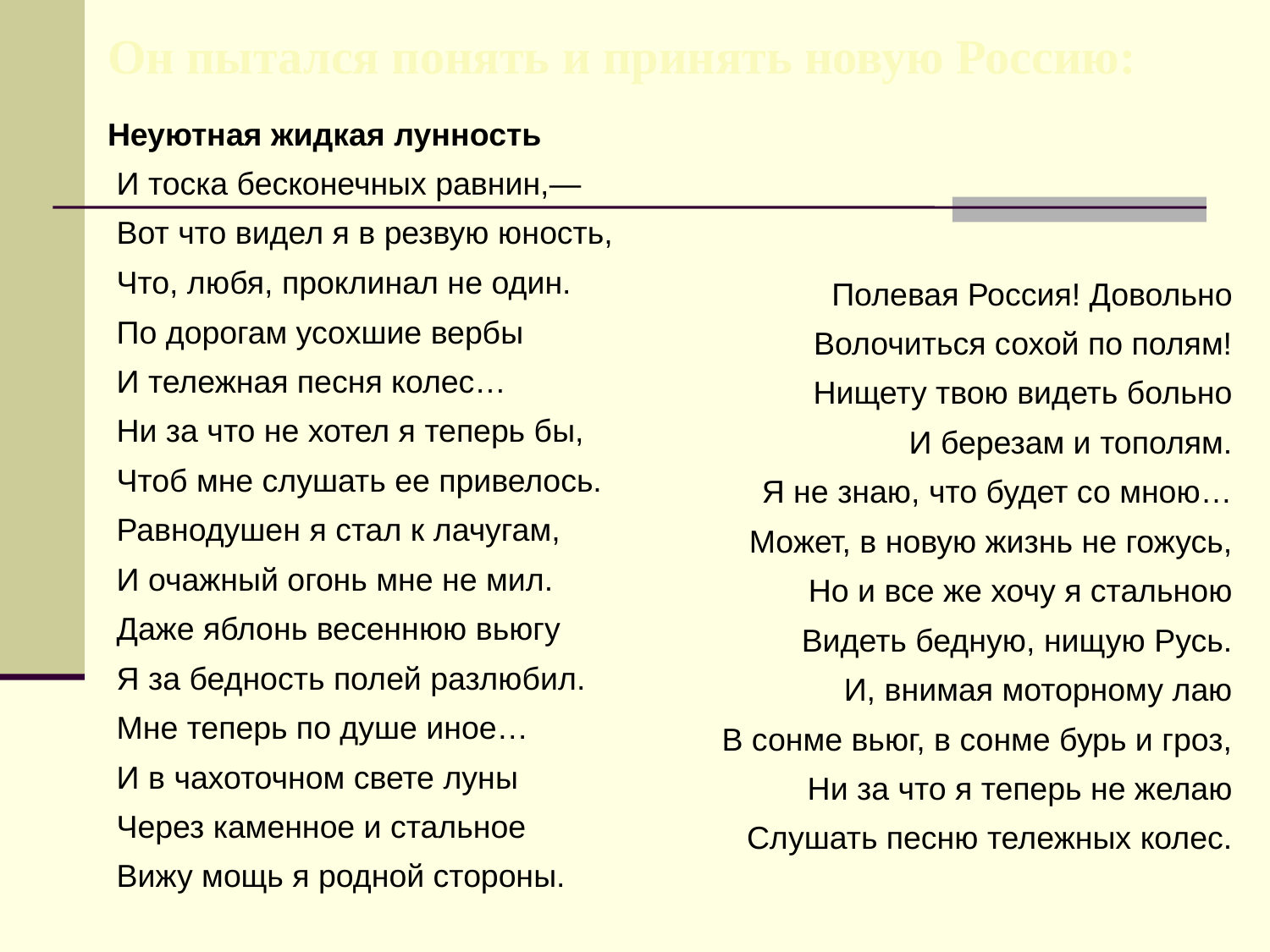

# Он пытался понять и принять новую Россию:
Неуютная жидкая лунность
 И тоска бесконечных равнин,—
 Вот что видел я в резвую юность,
 Что, любя, проклинал не один.
 По дорогам усохшие вербы
 И тележная песня колес…
 Ни за что не хотел я теперь бы,
 Чтоб мне слушать ее привелось.
 Равнодушен я стал к лачугам,
 И очажный огонь мне не мил.
 Даже яблонь весеннюю вьюгу
 Я за бедность полей разлюбил.
 Мне теперь по душе иное…
 И в чахоточном свете луны
 Через каменное и стальное
 Вижу мощь я родной стороны.
Полевая Россия! Довольно
 Волочиться сохой по полям!
 Нищету твою видеть больно
 И березам и тополям.
 Я не знаю, что будет со мною…
 Может, в новую жизнь не гожусь,
 Но и все же хочу я стальною
 Видеть бедную, нищую Русь.
 И, внимая моторному лаю
 В сонме вьюг, в сонме бурь и гроз,
 Ни за что я теперь не желаю
 Слушать песню тележных колес.
(